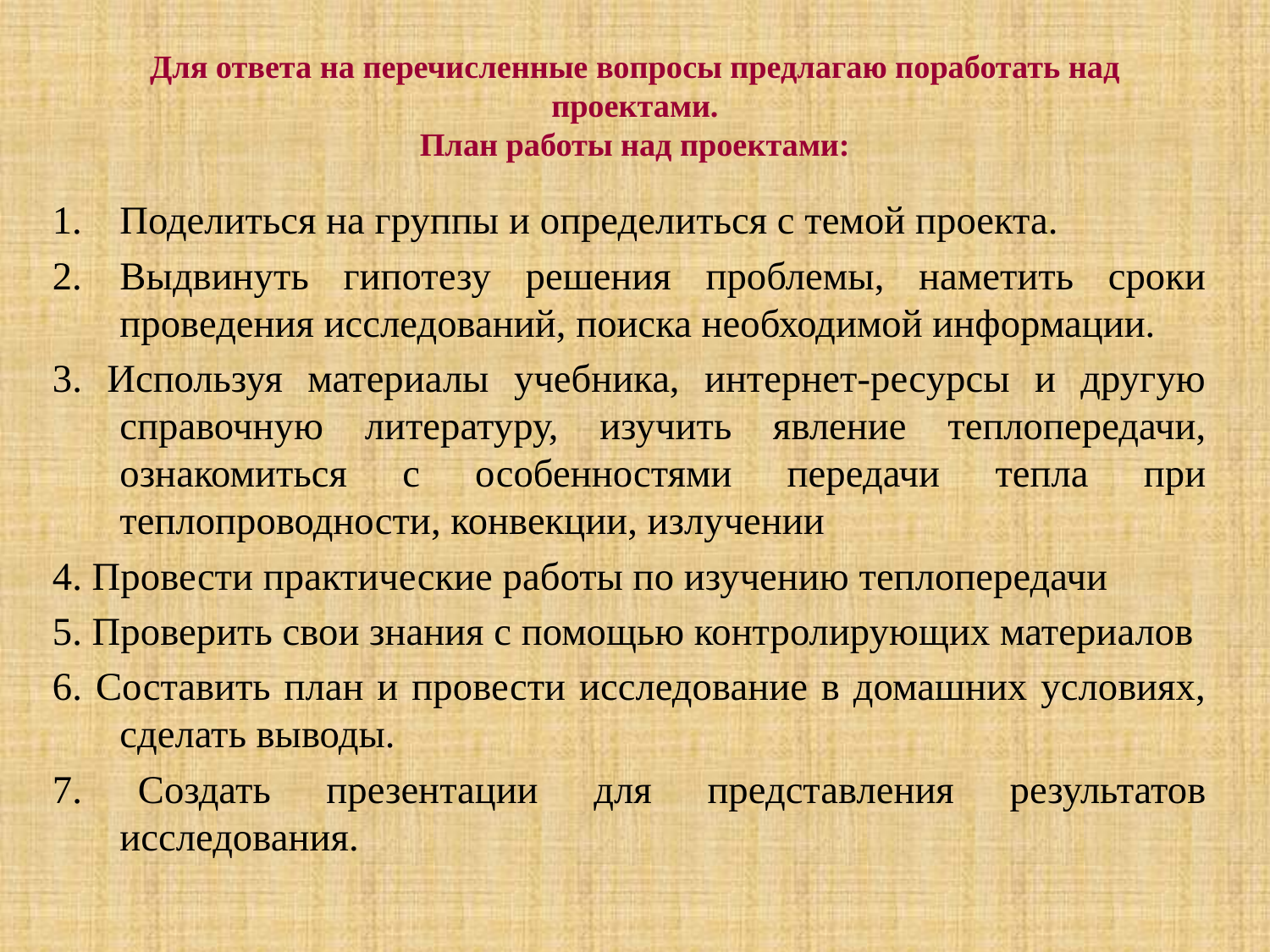

# Для ответа на перечисленные вопросы предлагаю поработать над проектами. План работы над проектами:
Поделиться на группы и определиться с темой проекта.
Выдвинуть гипотезу решения проблемы, наметить сроки проведения исследований, поиска необходимой информации.
3. Используя материалы учебника, интернет-ресурсы и другую справочную литературу, изучить явление теплопередачи, ознакомиться с особенностями передачи тепла при теплопроводности, конвекции, излучении
4. Провести практические работы по изучению теплопередачи
5. Проверить свои знания с помощью контролирующих материалов
6. Составить план и провести исследование в домашних условиях, сделать выводы.
7. Создать презентации для представления результатов исследования.